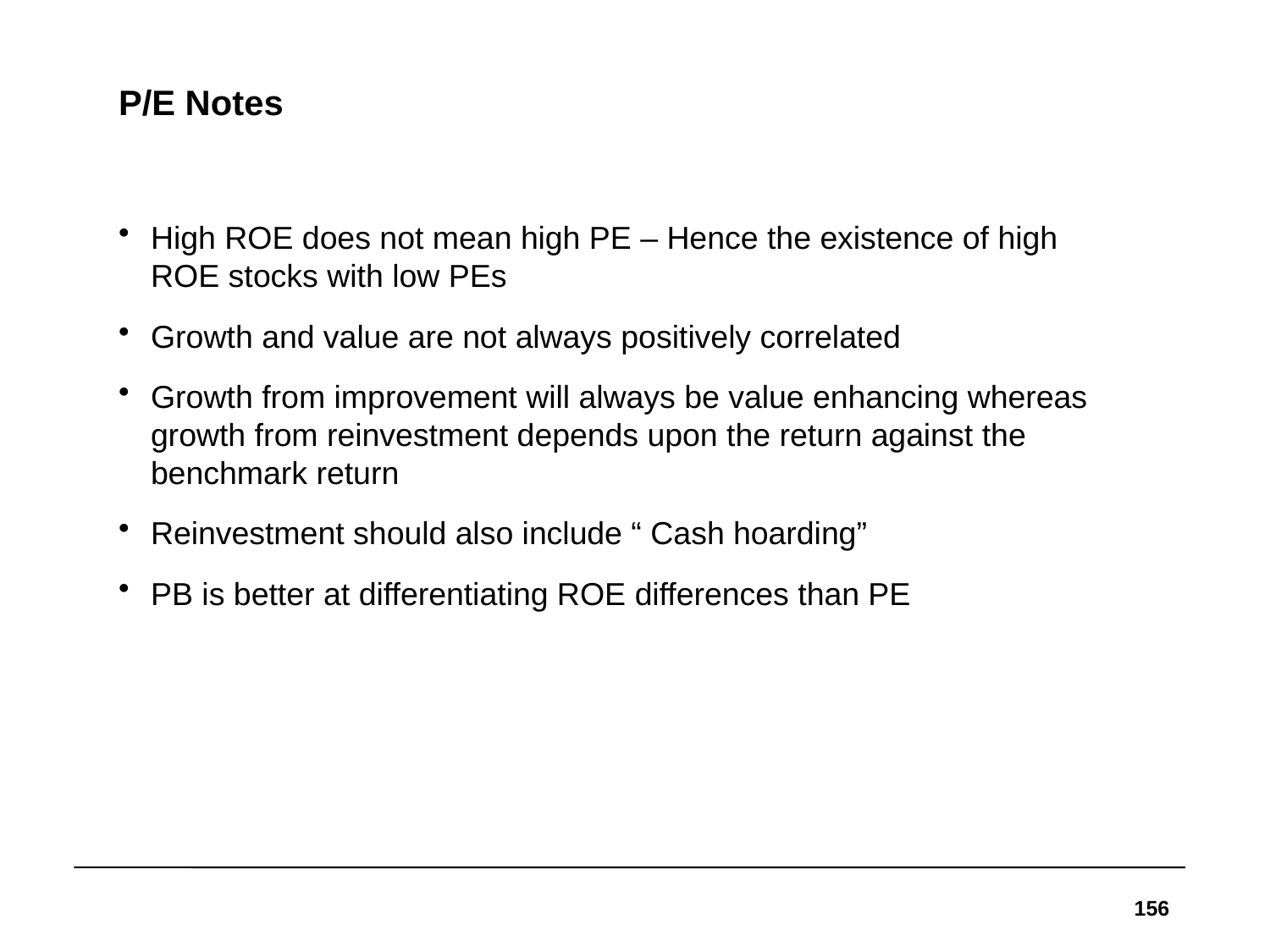

# P/E Notes
High ROE does not mean high PE – Hence the existence of high ROE stocks with low PEs
Growth and value are not always positively correlated
Growth from improvement will always be value enhancing whereas growth from reinvestment depends upon the return against the benchmark return
Reinvestment should also include “ Cash hoarding”
PB is better at differentiating ROE differences than PE